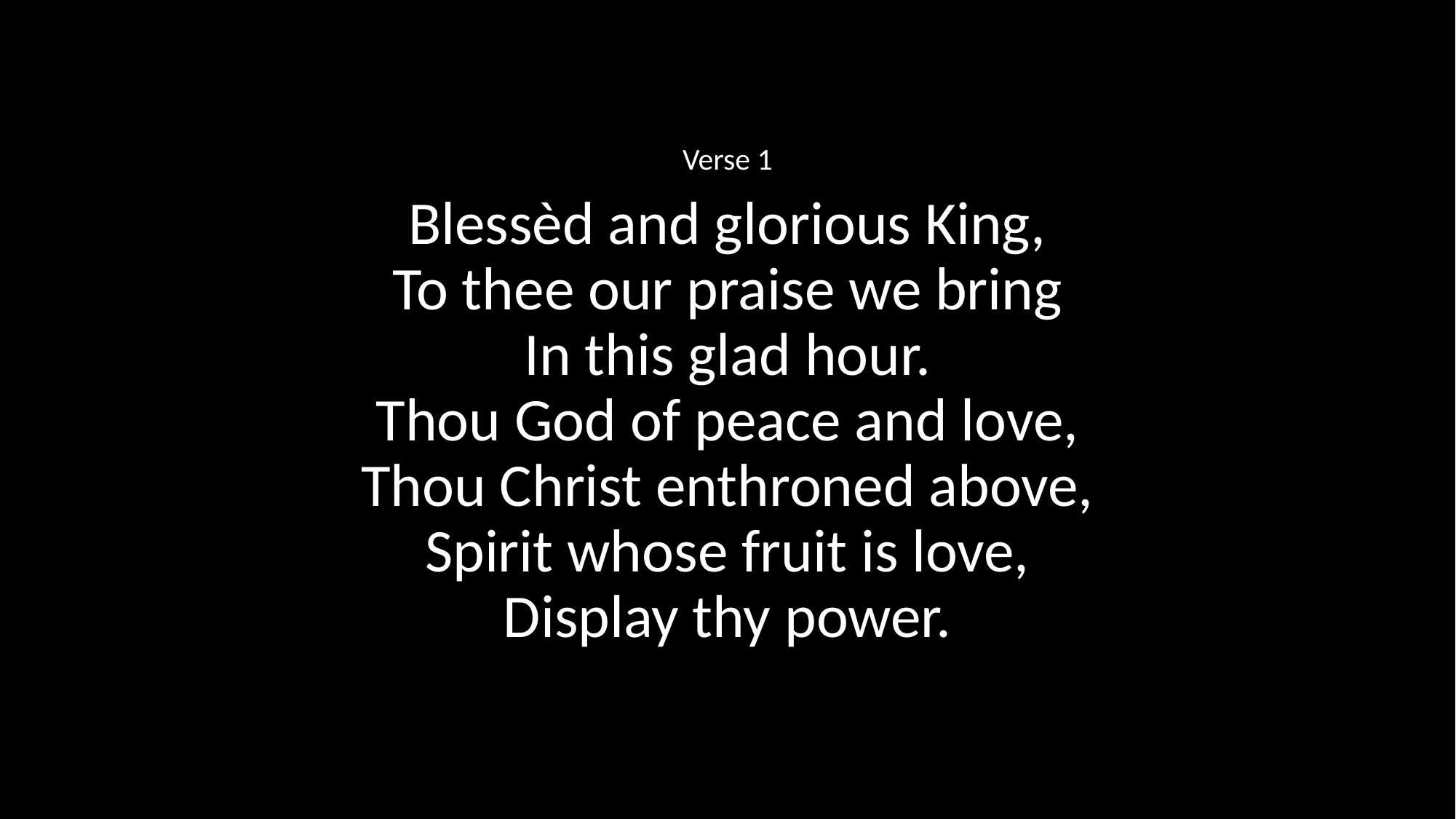

Verse 1
Blessèd and glorious King,
To thee our praise we bring
In this glad hour.
Thou God of peace and love,
Thou Christ enthroned above,
Spirit whose fruit is love,
Display thy power.